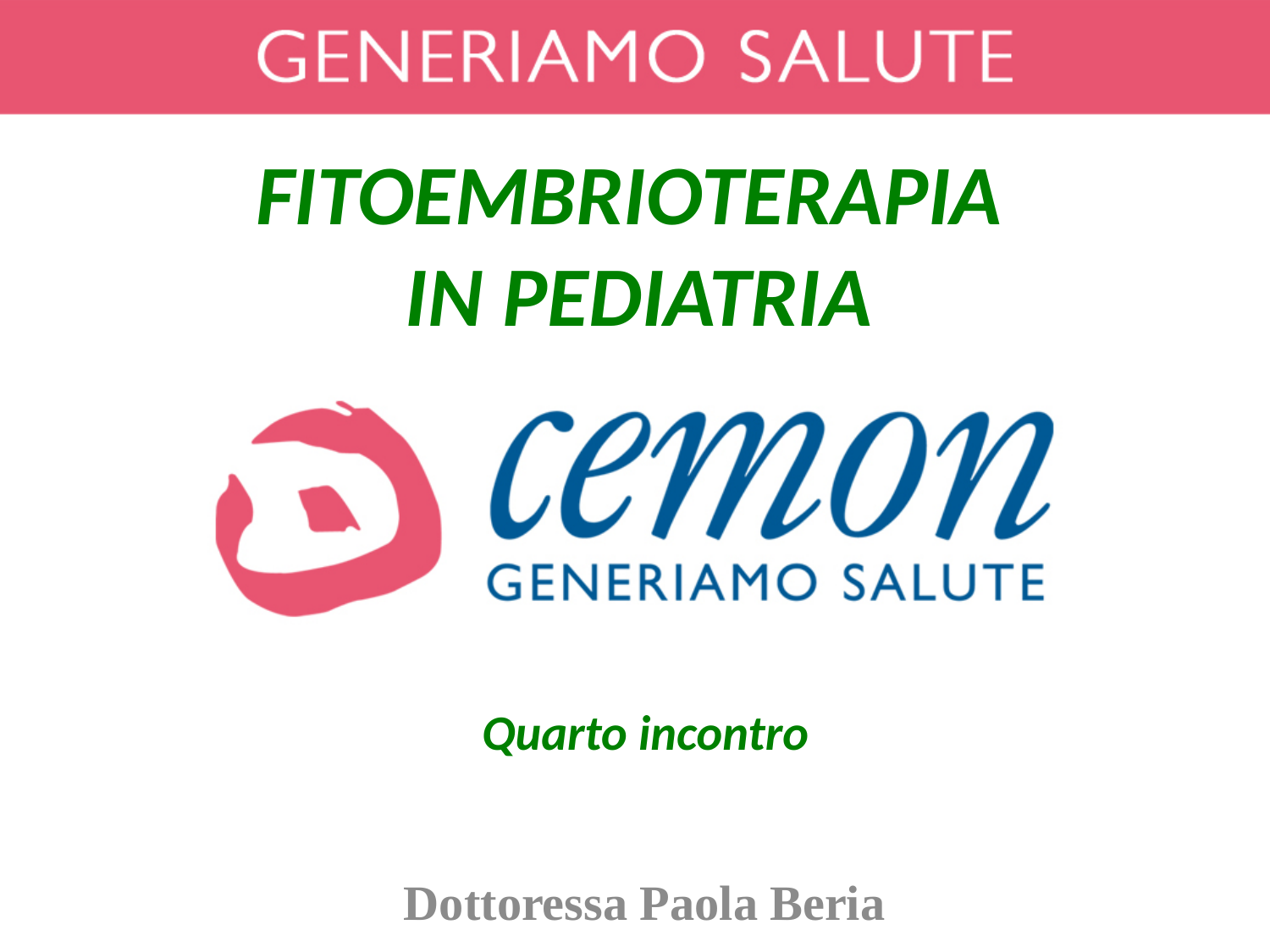

FITOEMBRIOTERAPIA
IN PEDIATRIA
Quarto incontro
Dottoressa Paola Beria